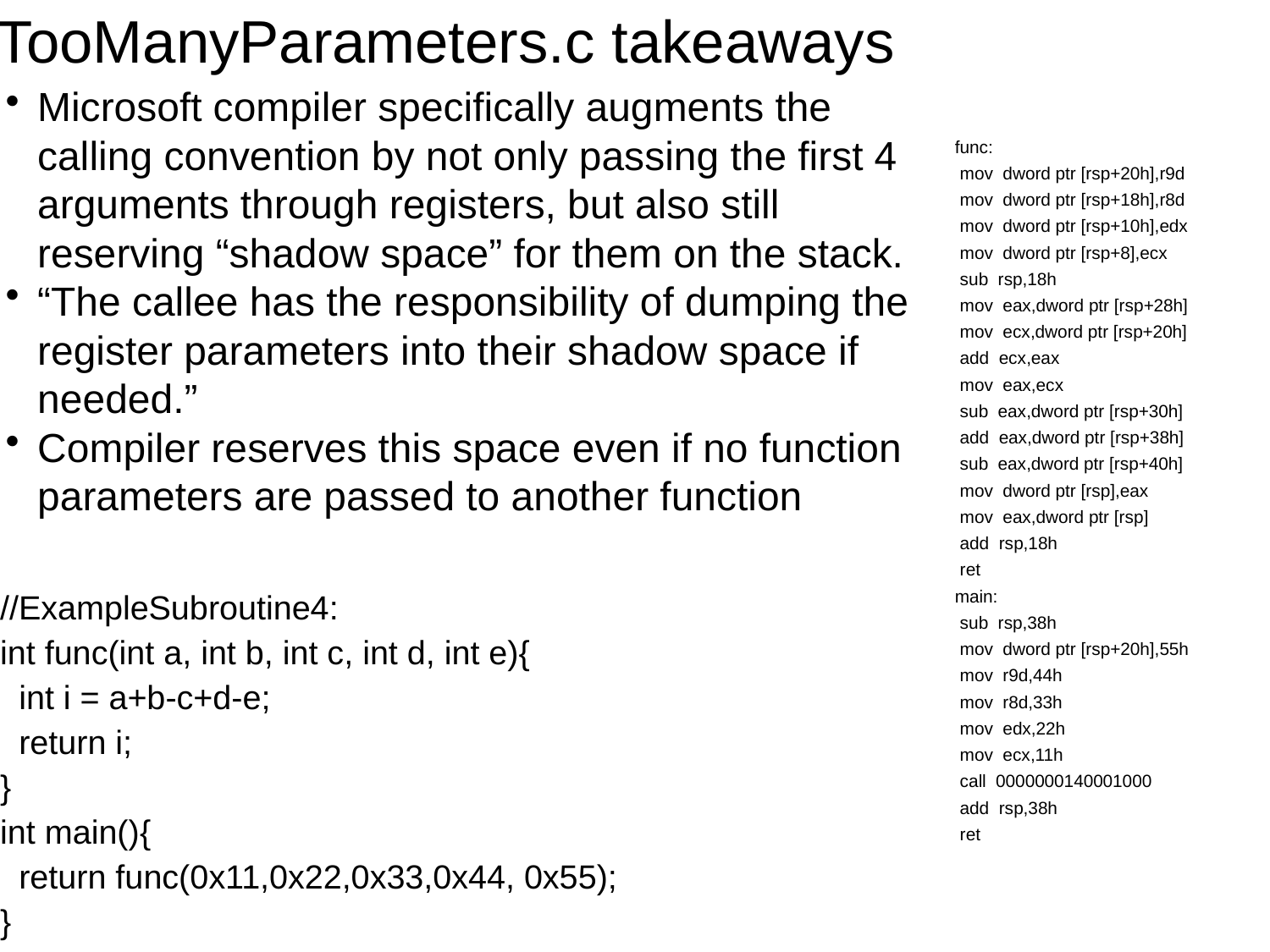

TooManyParameters.c takeaways
Microsoft compiler specifically augments the calling convention by not only passing the first 4 arguments through registers, but also still reserving “shadow space” for them on the stack.
“The callee has the responsibility of dumping the register parameters into their shadow space if needed.”
Compiler reserves this space even if no function parameters are passed to another function
func:
 mov  dword ptr [rsp+20h],r9d
 mov  dword ptr [rsp+18h],r8d
 mov  dword ptr [rsp+10h],edx
 mov  dword ptr [rsp+8],ecx
 sub  rsp,18h
 mov  eax,dword ptr [rsp+28h]
 mov  ecx,dword ptr [rsp+20h]
 add  ecx,eax
 mov  eax,ecx
 sub  eax,dword ptr [rsp+30h]
 add  eax,dword ptr [rsp+38h]
 sub  eax,dword ptr [rsp+40h]
 mov  dword ptr [rsp],eax
 mov  eax,dword ptr [rsp]
 add  rsp,18h
 ret
main:
 sub  rsp,38h
 mov  dword ptr [rsp+20h],55h
 mov  r9d,44h
 mov  r8d,33h
 mov  edx,22h
 mov  ecx,11h
 call  0000000140001000
 add  rsp,38h
 ret
//ExampleSubroutine4:
int func(int a, int b, int c, int d, int e){
  int i = a+b-c+d-e;
  return i;
}
int main(){
  return func(0x11,0x22,0x33,0x44, 0x55);
}